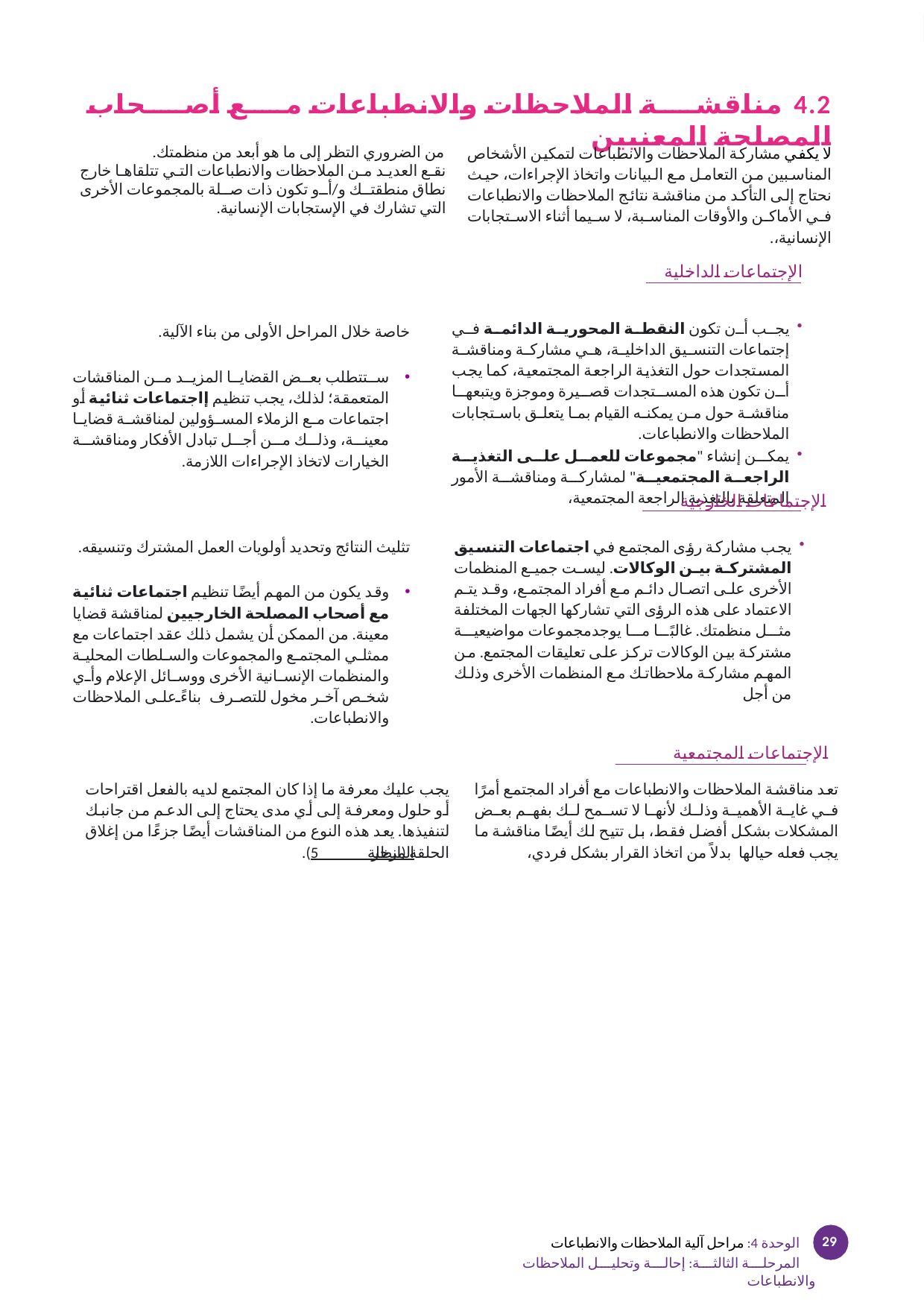

4.2  مناقشة الملاحظات والانطباعات مع أصحاب المصلحة المعنيين
لا يكفي مشاركة الملاحظات والانطباعات لتمكين الأشخاص المناسبين من التعامل مع البيانات واتخاذ الإجراءات، حيث نحتاج إلى التأكد من مناقشة نتائج الملاحظات والانطباعات في الأماكن والأوقات المناسبة، لا سيما أثناء الاستجابات الإنسانية،.

من الضروري التظر إلى ما هو أبعد من منظمتك.
نقع العديد من الملاحظات والانطباعات التي تتلقاها خارج نطاق منطقتك و/أو تكون ذات صلة بالمجموعات الأخرى التي تشارك في الإستجابات الإنسانية.
الإجتماعات الداخلية

يجب أن تكون النقطة المحورية الدائمة في إجتماعات التنسيق الداخلية، هي مشاركة ومناقشة المستجدات حول التغذية الراجعة المجتمعية، كما يجب أن تكون هذه المستجدات قصيرة وموجزة ويتبعها مناقشة حول من يمكنه القيام بما يتعلق باستجابات الملاحظات والانطباعات.
يمكن إنشاء "مجموعات للعمل على التغذية الراجعة المجتمعية" لمشاركة ومناقشة الأمور المتعلقة بالتغذية الراجعة المجتمعية،
خاصة خلال المراحل الأولى من بناء الآلية.

ستتطلب بعض القضايا المزيد من المناقشات المتعمقة؛ لذلك، يجب تنظيم إاجتماعات ثنائية أو اجتماعات مع الزملاء المسؤولين لمناقشة قضايا معينة، وذلك من أجل تبادل الأفكار ومناقشة الخيارات لاتخاذ الإجراءات اللازمة.

الإجتماعات الخارجية

يجب مشاركة رؤى المجتمع في اجتماعات التنسيق المشتركة بين الوكالات. ليست جميع المنظمات الأخرى على اتصال دائم مع أفراد المجتمع، وقد يتم الاعتماد على هذه الرؤى التي تشاركها الجهات المختلفة مثل منظمتك. غالبًا ما يوجدمجموعات مواضيعية مشتركة بين الوكالات تركز على تعليقات المجتمع. من المهم مشاركة ملاحظاتك مع المنظمات الأخرى وذلك من أجل

تثليث النتائج وتحديد أولويات العمل المشترك وتنسيقه.

وقد يكون من المهم أيضًا تنظيم اجتماعات ثنائية مع أصحاب المصلحة الخارجيين لمناقشة قضايا معينة. من الممكن أن يشمل ذلك عقد اجتماعات مع ممثلي المجتمع والمجموعات والسلطات المحلية والمنظمات الإنسانية الأخرى ووسائل الإعلام وأي شخص آخر مخول للتصرف بناءً على الملاحظات والانطباعات.

الإجتماعات المجتمعية

يجب عليك معرفة ما إذا كان المجتمع لديه بالفعل اقتراحات أو حلول ومعرفة إلى أي مدى يحتاج إلى الدعم من جانبك لتنفيذها. يعد هذه النوع من المناقشات أيضًا جزءًا من إغلاق الحلقة (انظر المرحلة 5).
تعد مناقشة الملاحظات والانطباعات مع أفراد المجتمع أمرًا في غاية الأهمية وذلك لأنها لا تسمح لك بفهم بعض المشكلات بشكل أفضل فقط، بل تتيح لك أيضًا مناقشة ما يجب فعله حيالها  بدلاً من اتخاذ القرار بشكل فردي،

الوحدة 4: مراحل آلية الملاحظات والانطباعات
المرحلة الثالثة: إحالة وتحليل الملاحظات والانطباعات
29